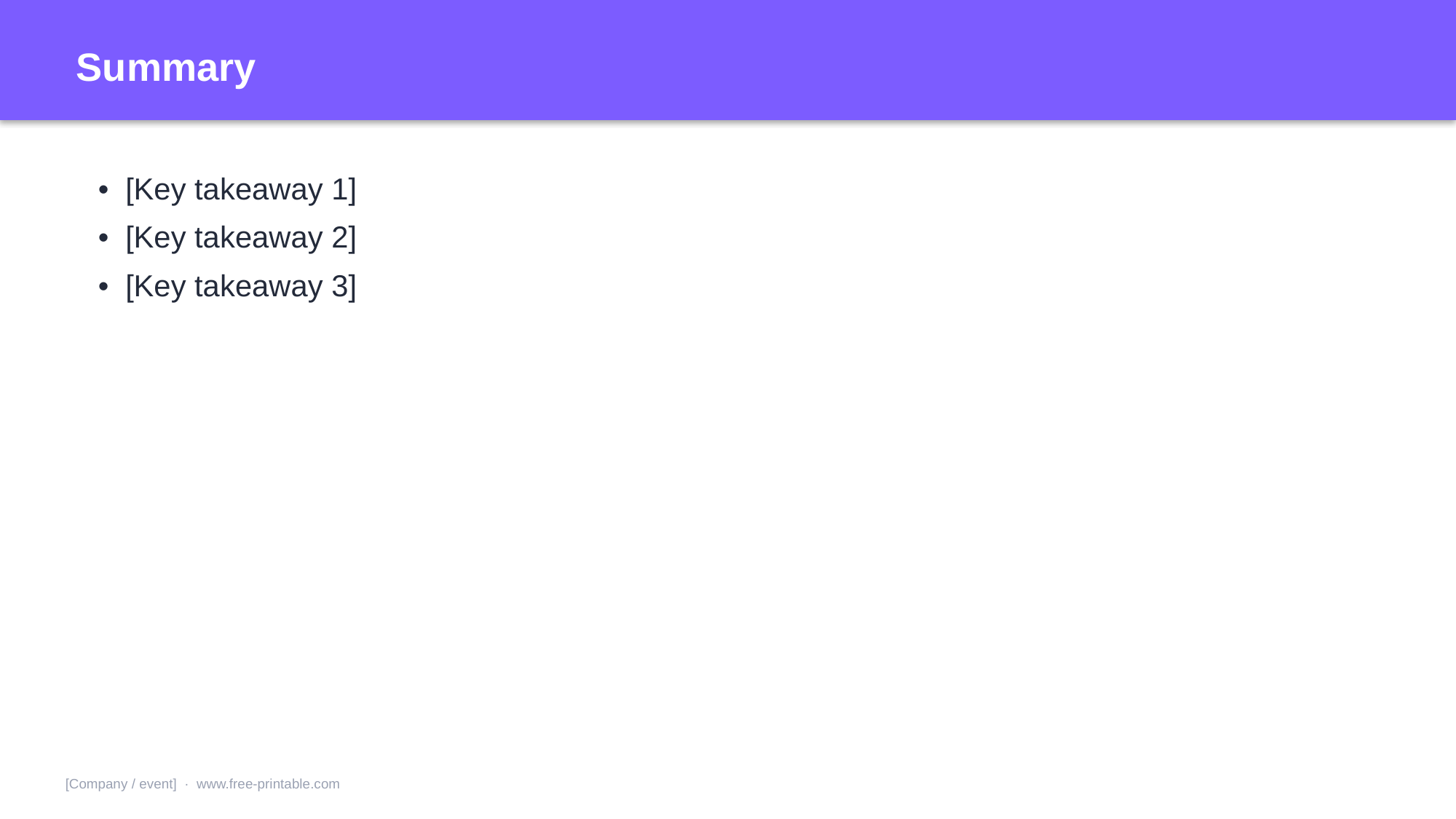

Summary
•  [Key takeaway 1]
•  [Key takeaway 2]
•  [Key takeaway 3]
[Company / event]  ·  www.free-printable.com